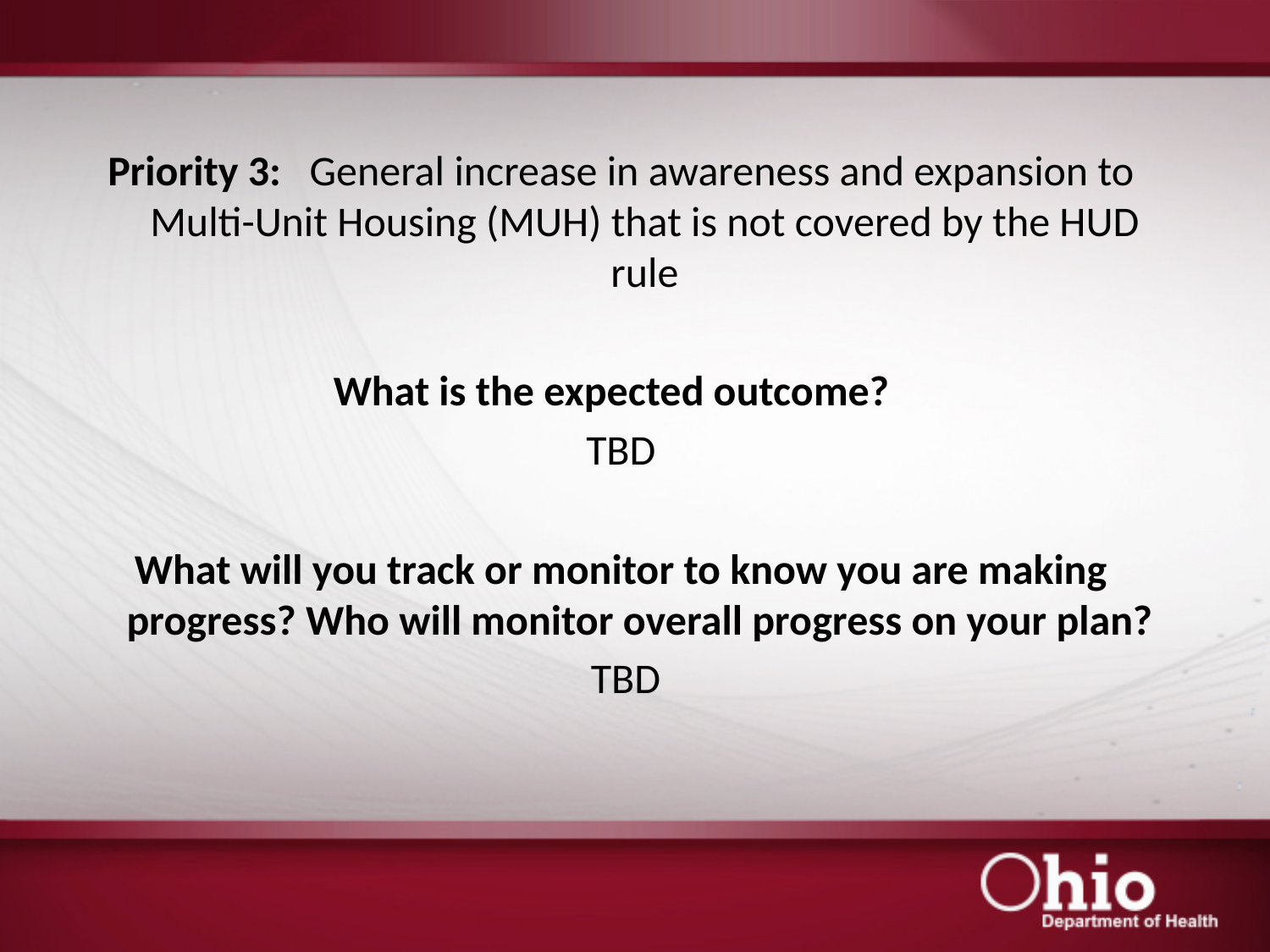

#
Priority 3:   General increase in awareness and expansion to Multi-Unit Housing (MUH) that is not covered by the HUD rule

What is the expected outcome?
TBD

What will you track or monitor to know you are making progress? Who will monitor overall progress on your plan?
 TBD